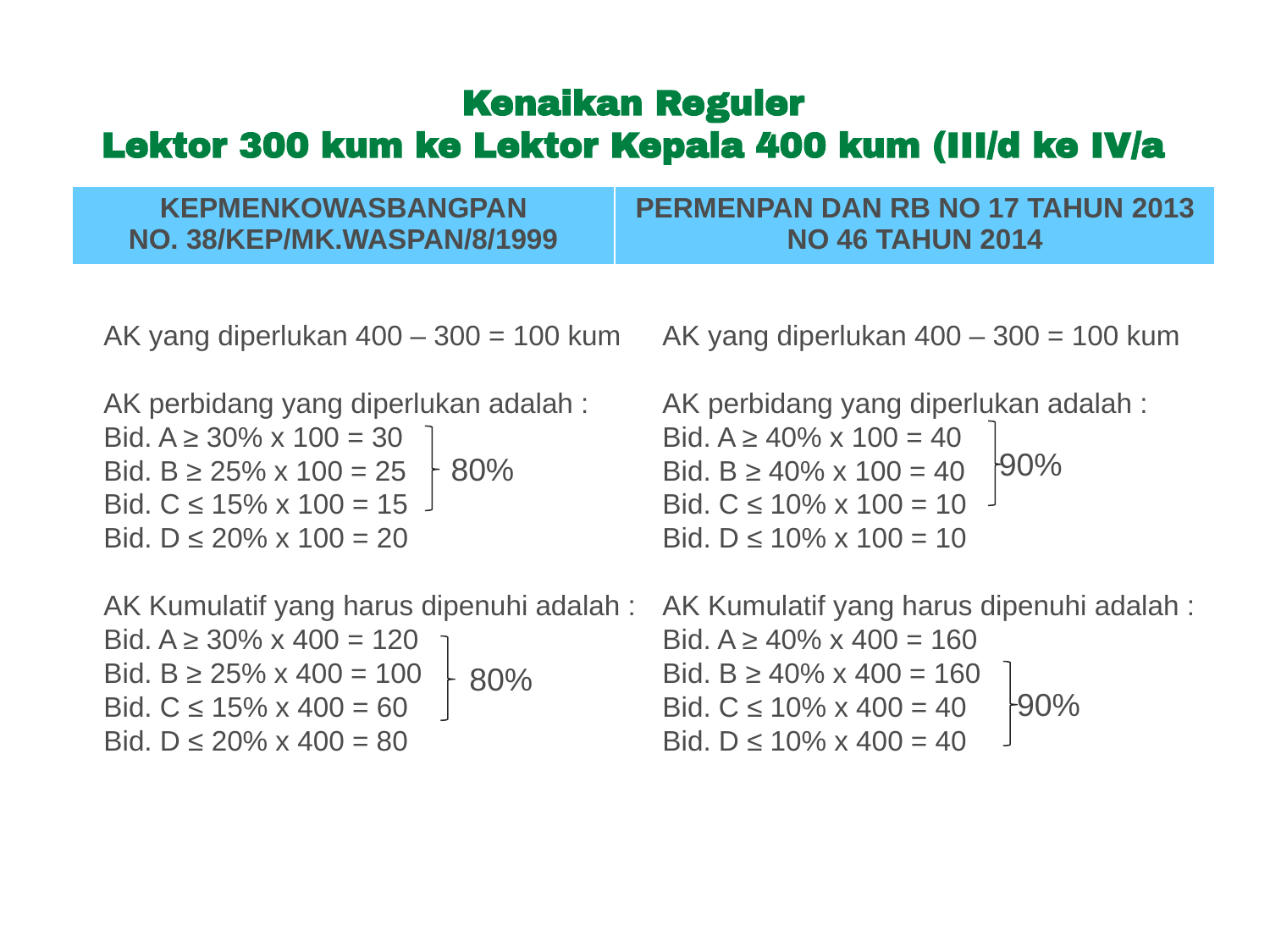

# Kenaikan Reguler Lektor 300 kum ke Lektor Kepala 400 kum (III/d ke IV/a
| KEPMENKOWASBANGPAN NO. 38/KEP/MK.WASPAN/8/1999 | PERMENPAN DAN RB NO 17 TAHUN 2013 NO 46 TAHUN 2014 |
| --- | --- |
AK yang diperlukan 400 – 300 = 100 kum

AK perbidang yang diperlukan adalah :
Bid. A ≥ 30% x 100 = 30
Bid. B ≥ 25% x 100 = 25
Bid. C ≤ 15% x 100 = 15
Bid. D ≤ 20% x 100 = 20

AK Kumulatif yang harus dipenuhi adalah :
Bid. A ≥ 30% x 400 = 120
Bid. B ≥ 25% x 400 = 100
Bid. C ≤ 15% x 400 = 60
Bid. D ≤ 20% x 400 = 80

80%

80%
AK yang diperlukan 400 – 300 = 100 kum

AK perbidang yang diperlukan adalah :
Bid. A ≥ 40% x 100 = 40
Bid. B ≥ 40% x 100 = 40
Bid. C ≤ 10% x 100 = 10
Bid. D ≤ 10% x 100 = 10

AK Kumulatif yang harus dipenuhi adalah :
Bid. A ≥ 40% x 400 = 160
Bid. B ≥ 40% x 400 = 160
Bid. C ≤ 10% x 400 = 40
Bid. D ≤ 10% x 400 = 40

90%

90%